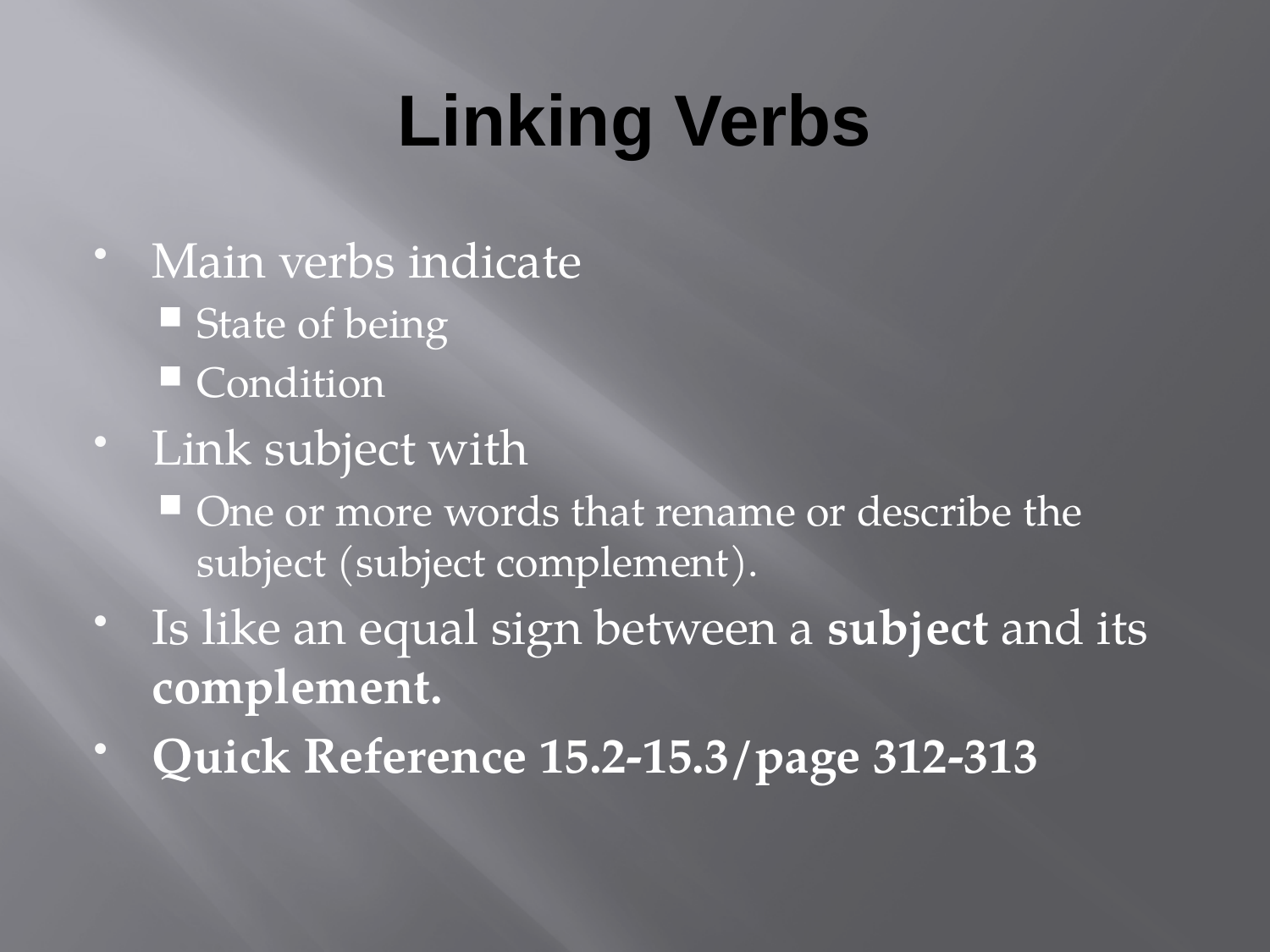

# Linking Verbs
Main verbs indicate
State of being
Condition
Link subject with
One or more words that rename or describe the subject (subject complement).
Is like an equal sign between a subject and its complement.
Quick Reference 15.2-15.3/page 312-313